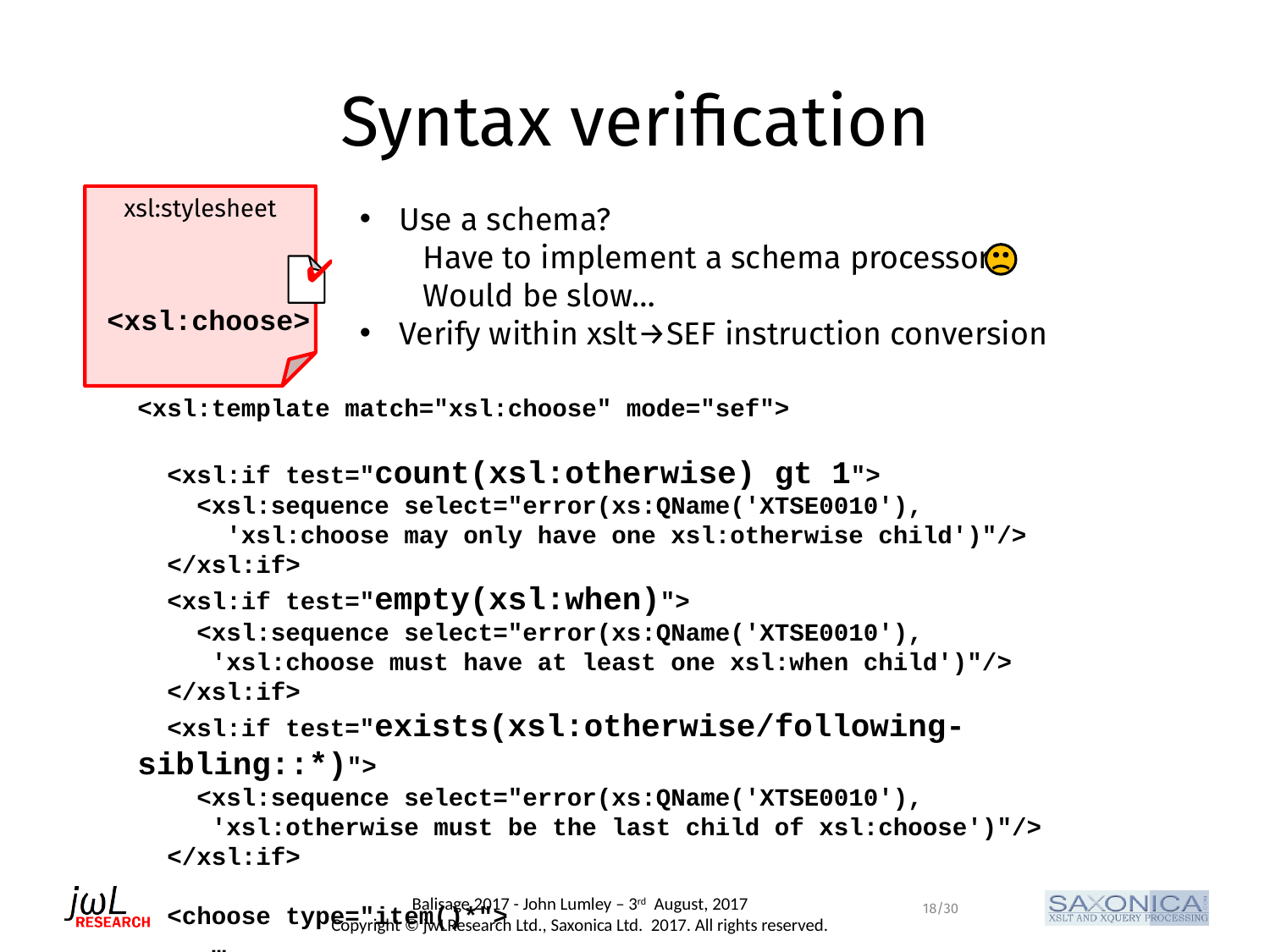

# Syntax verification
xsl:stylesheet
Use a schema?
Have to implement a schema processor
Would be slow…
Verify within xslt→SEF instruction conversion
✔

<xsl:choose>
<xsl:template match="xsl:choose" mode="sef">

  <xsl:if test="count(xsl:otherwise) gt 1">
    <xsl:sequence select="error(xs:QName('XTSE0010'),
      'xsl:choose may only have one xsl:otherwise child')"/>
  </xsl:if>
  <xsl:if test="empty(xsl:when)">
    <xsl:sequence select="error(xs:QName('XTSE0010'),
     'xsl:choose must have at least one xsl:when child')"/>
  </xsl:if>
  <xsl:if test="exists(xsl:otherwise/following-sibling::*)">
    <xsl:sequence select="error(xs:QName('XTSE0010'),
     'xsl:otherwise must be the last child of xsl:choose')"/>
  </xsl:if>

  <choose type="item()*">
     …
18